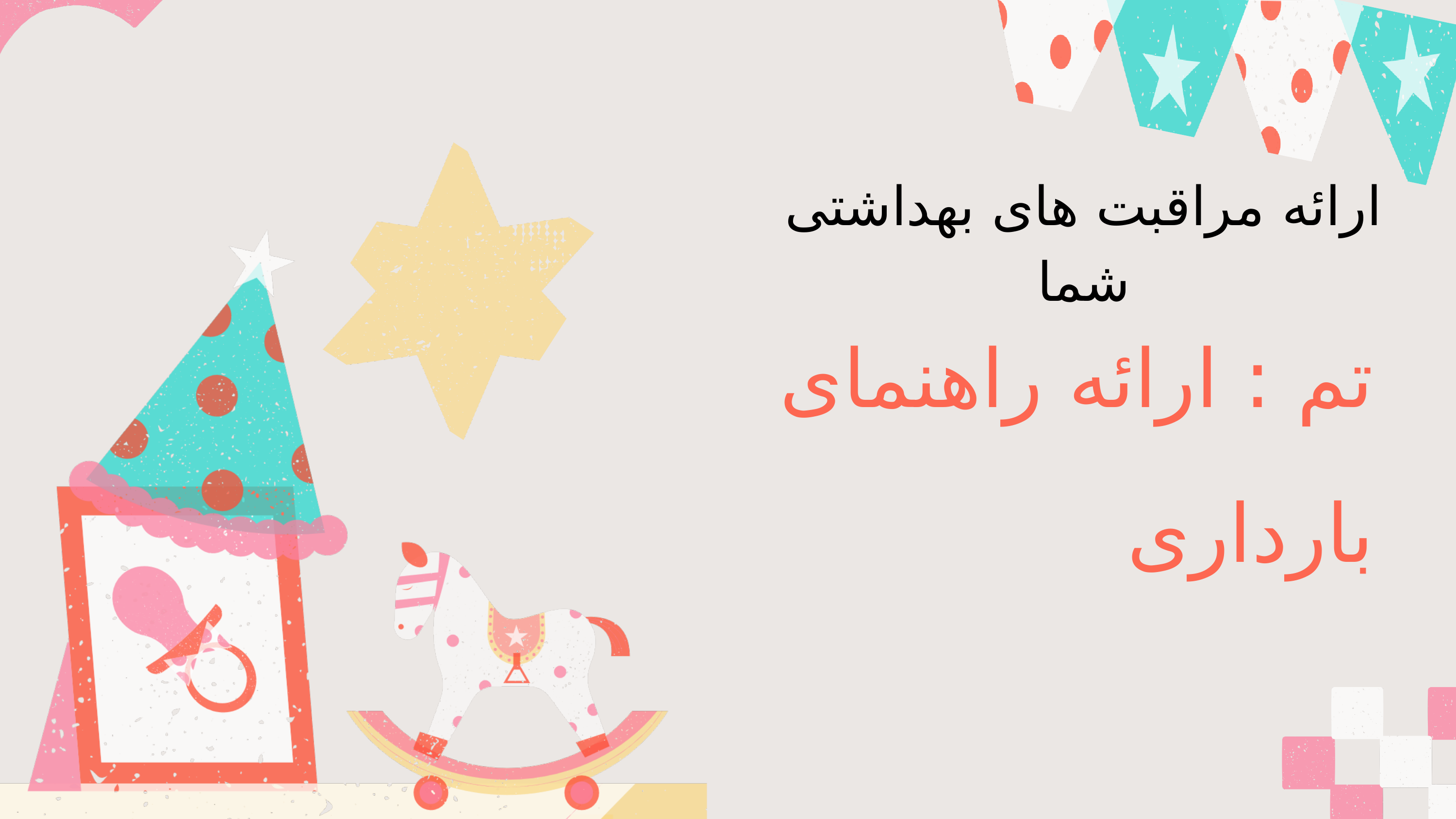

ارائه مراقبت های بهداشتی شما

تم : ارائه راهنمای بارداری